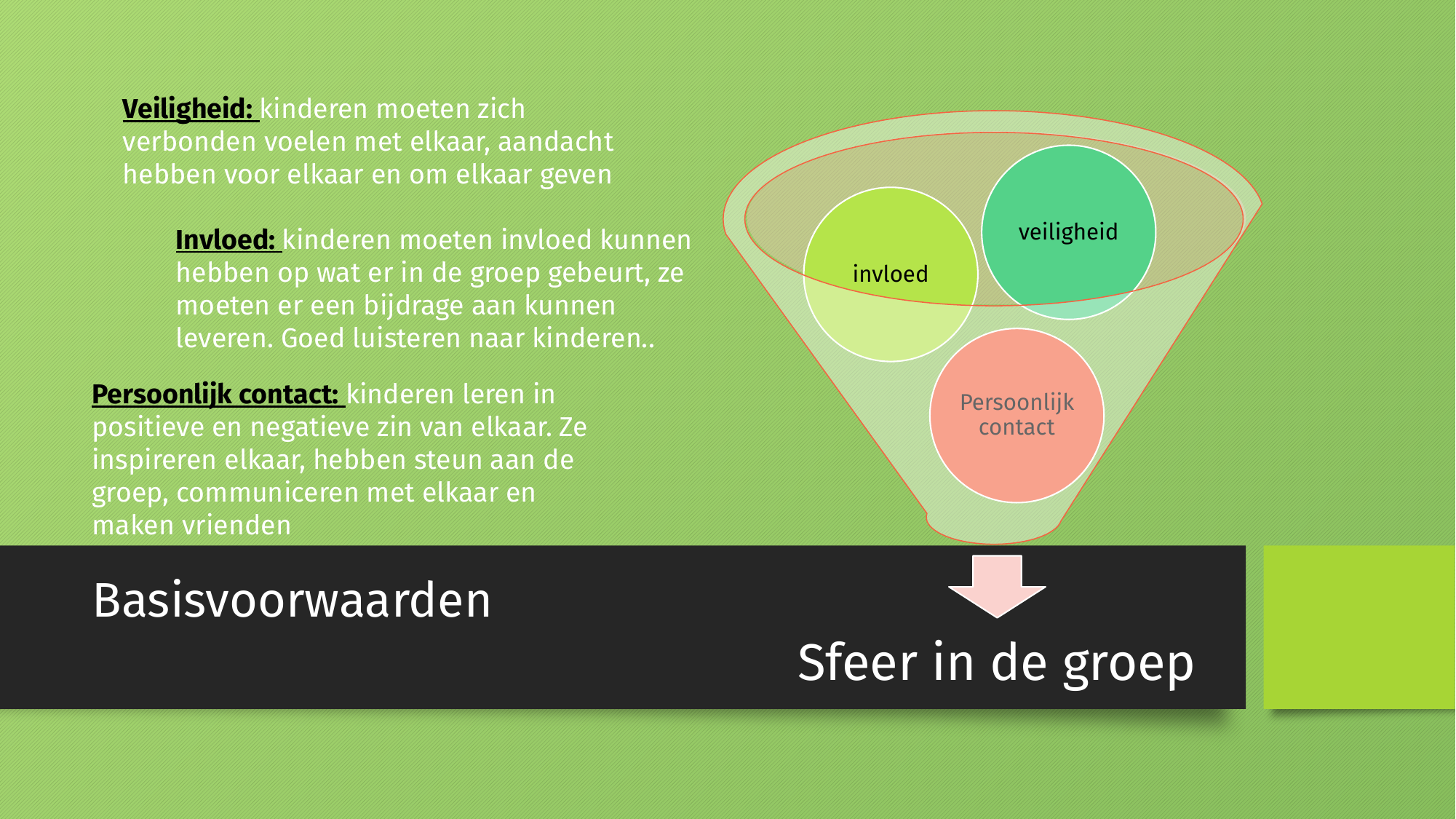

Veiligheid: kinderen moeten zich verbonden voelen met elkaar, aandacht hebben voor elkaar en om elkaar geven
Sfeer in de groep
Persoonlijk contact
invloed
veiligheid
Invloed: kinderen moeten invloed kunnen hebben op wat er in de groep gebeurt, ze moeten er een bijdrage aan kunnen leveren. Goed luisteren naar kinderen..
Persoonlijk contact: kinderen leren in positieve en negatieve zin van elkaar. Ze inspireren elkaar, hebben steun aan de groep, communiceren met elkaar en maken vrienden
# Basisvoorwaarden